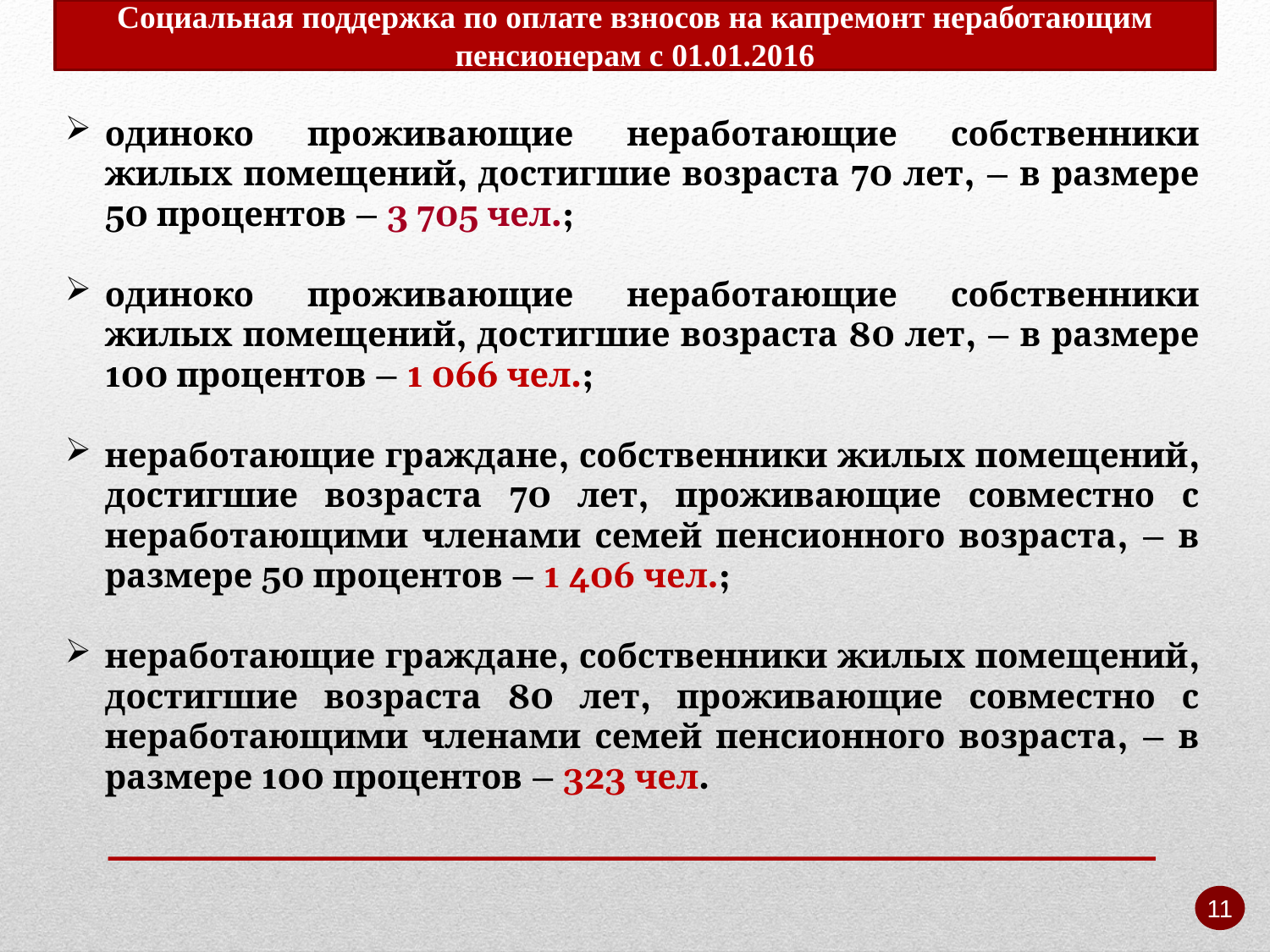

Социальная поддержка по оплате взносов на капремонт неработающим пенсионерам с 01.01.2016
одиноко проживающие неработающие собственники жилых помещений, достигшие возраста 70 лет, – в размере 50 процентов – 3 705 чел.;

одиноко проживающие неработающие собственники жилых помещений, достигшие возраста 80 лет, – в размере 100 процентов – 1 066 чел.;

неработающие граждане, собственники жилых помещений, достигшие возраста 70 лет, проживающие совместно с неработающими членами семей пенсионного возраста, – в размере 50 процентов – 1 406 чел.;

неработающие граждане, собственники жилых помещений, достигшие возраста 80 лет, проживающие совместно с неработающими членами семей пенсионного возраста, – в размере 100 процентов – 323 чел.
11